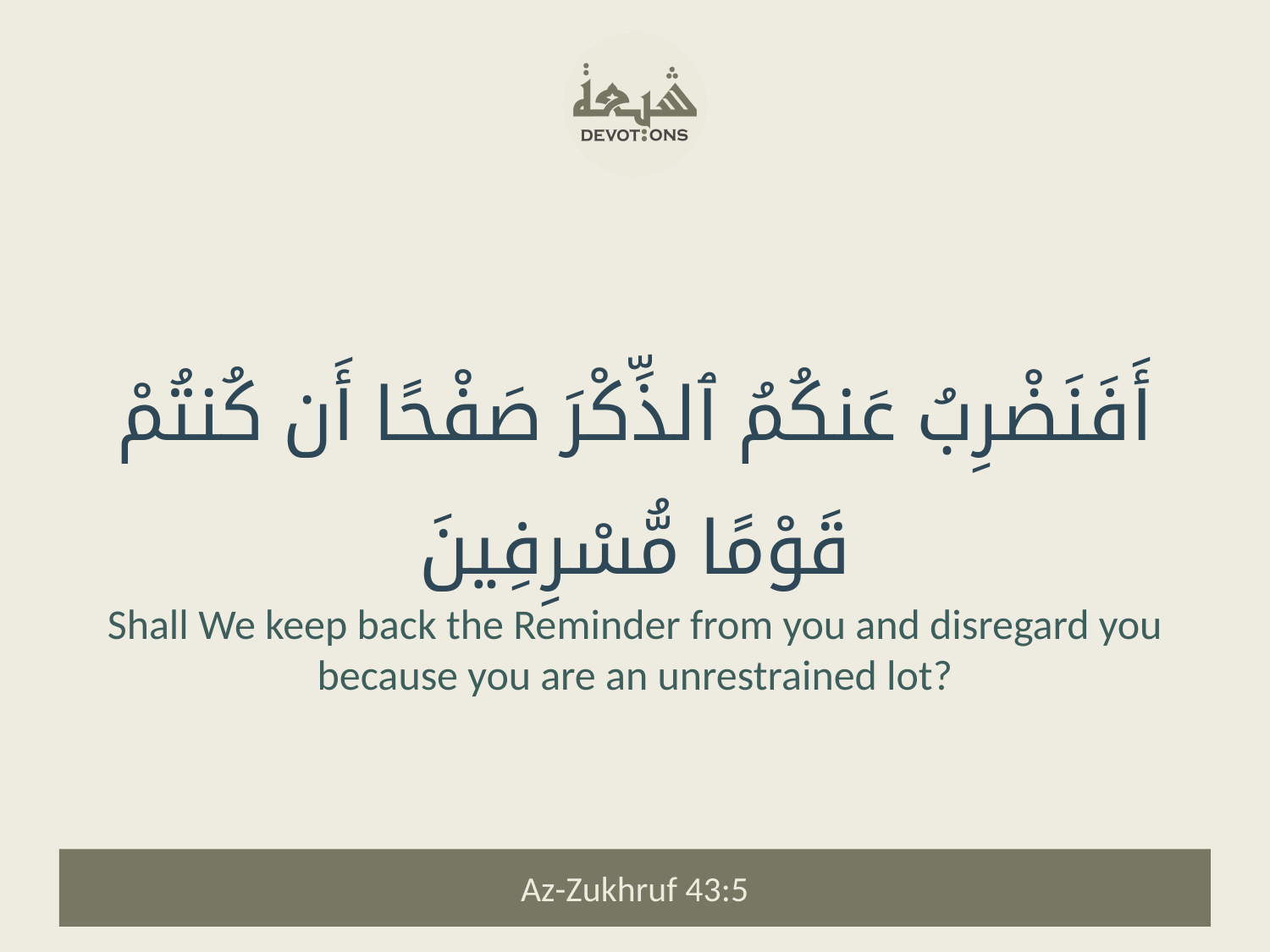

أَفَنَضْرِبُ عَنكُمُ ٱلذِّكْرَ صَفْحًا أَن كُنتُمْ قَوْمًا مُّسْرِفِينَ
Shall We keep back the Reminder from you and disregard you because you are an unrestrained lot?
Az-Zukhruf 43:5